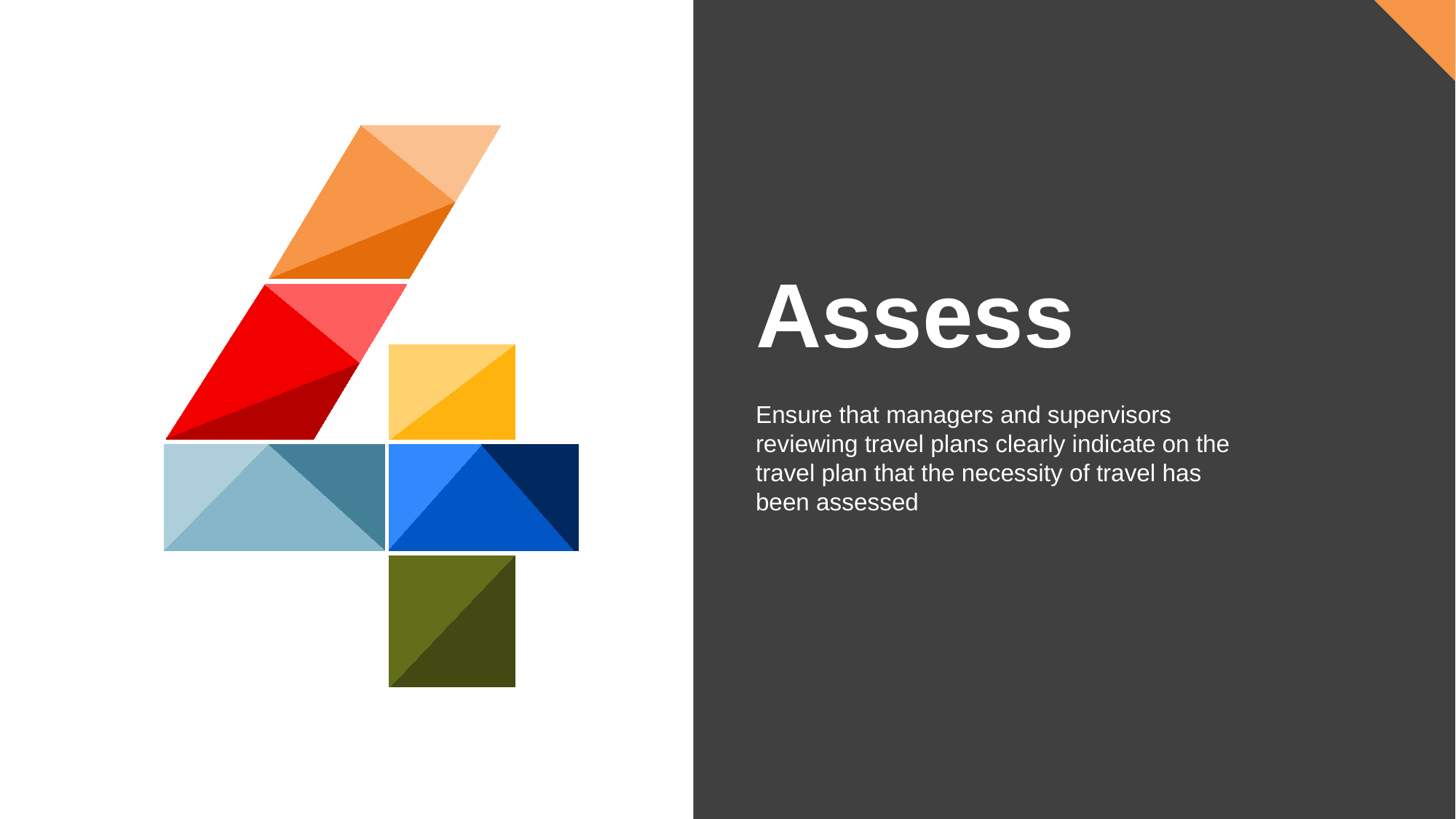

Assess
Ensure that managers and supervisors reviewing travel plans clearly indicate on the travel plan that the necessity of travel has been assessed